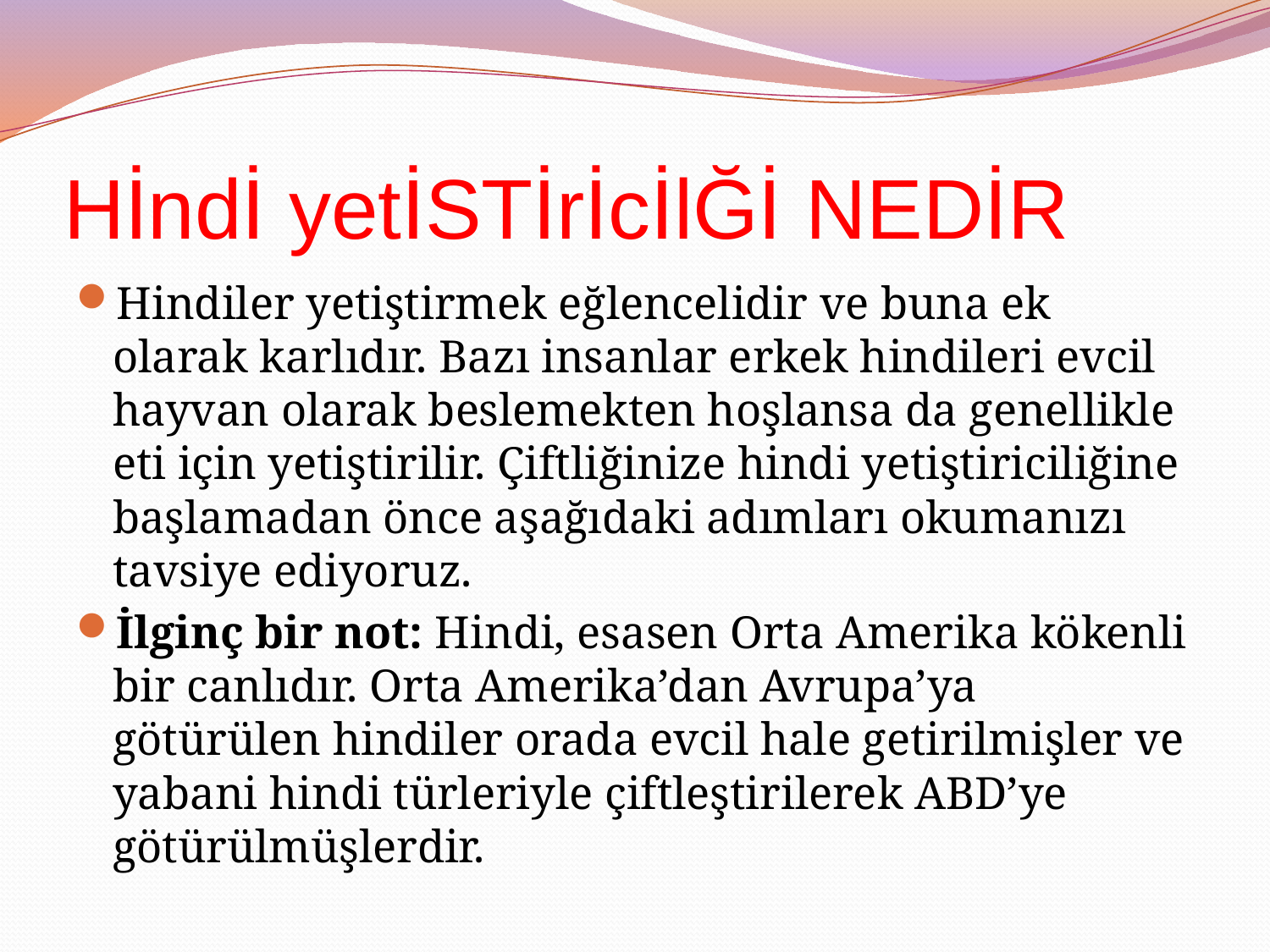

# Hİndİ yetİSTİrİcİlĞİ NEDİR
Hindiler yetiştirmek eğlencelidir ve buna ek olarak karlıdır. Bazı insanlar erkek hindileri evcil hayvan olarak beslemekten hoşlansa da genellikle eti için yetiştirilir. Çiftliğinize hindi yetiştiriciliğine başlamadan önce aşağıdaki adımları okumanızı tavsiye ediyoruz.
İlginç bir not: Hindi, esasen Orta Amerika kökenli bir canlıdır. Orta Amerika’dan Avrupa’ya götürülen hindiler orada evcil hale getirilmişler ve yabani hindi türleriyle çiftleştirilerek ABD’ye götürülmüşlerdir.